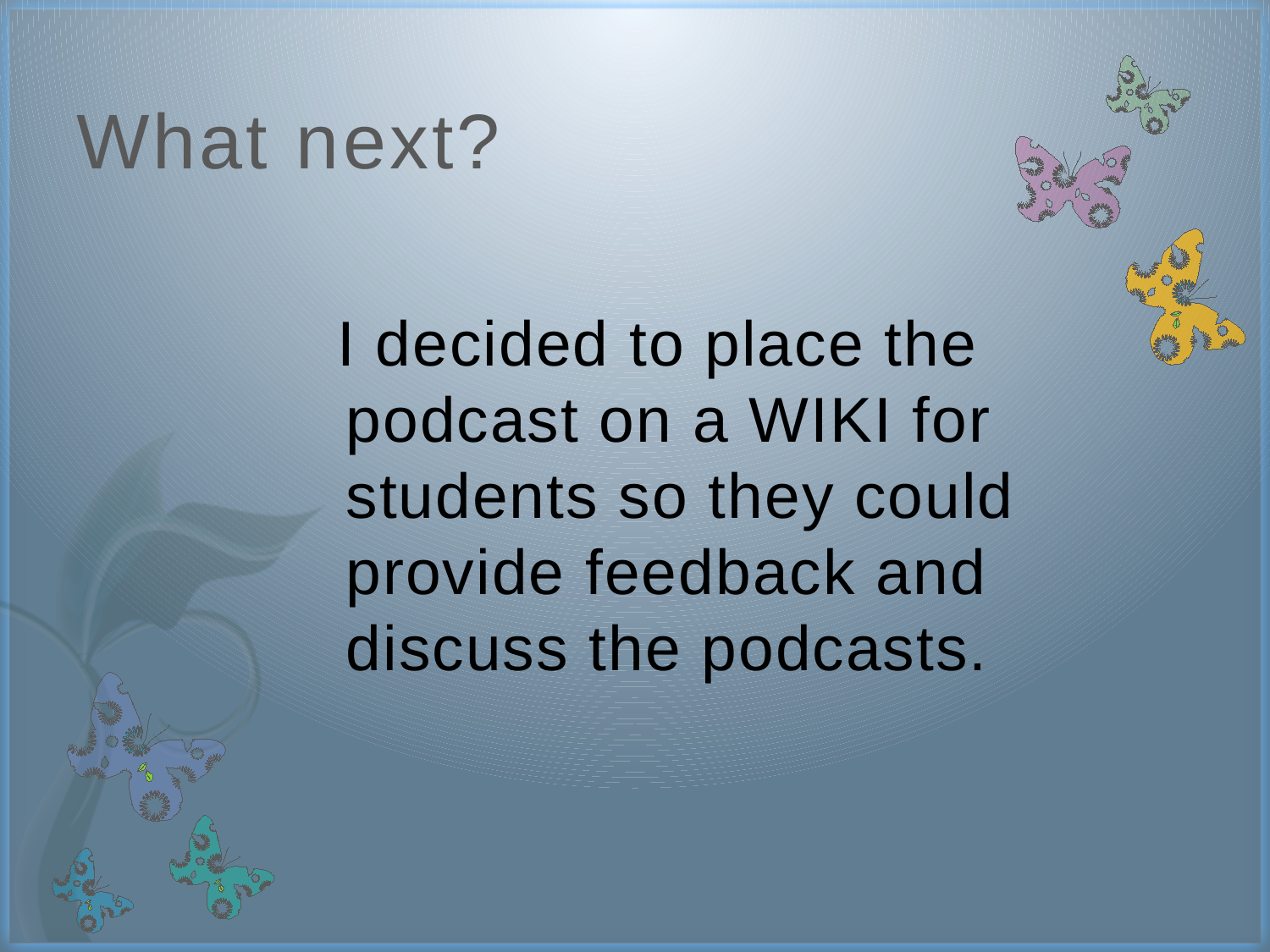

# What next?
  I decided to place the podcast on a WIKI for students so they could provide feedback and discuss the podcasts.